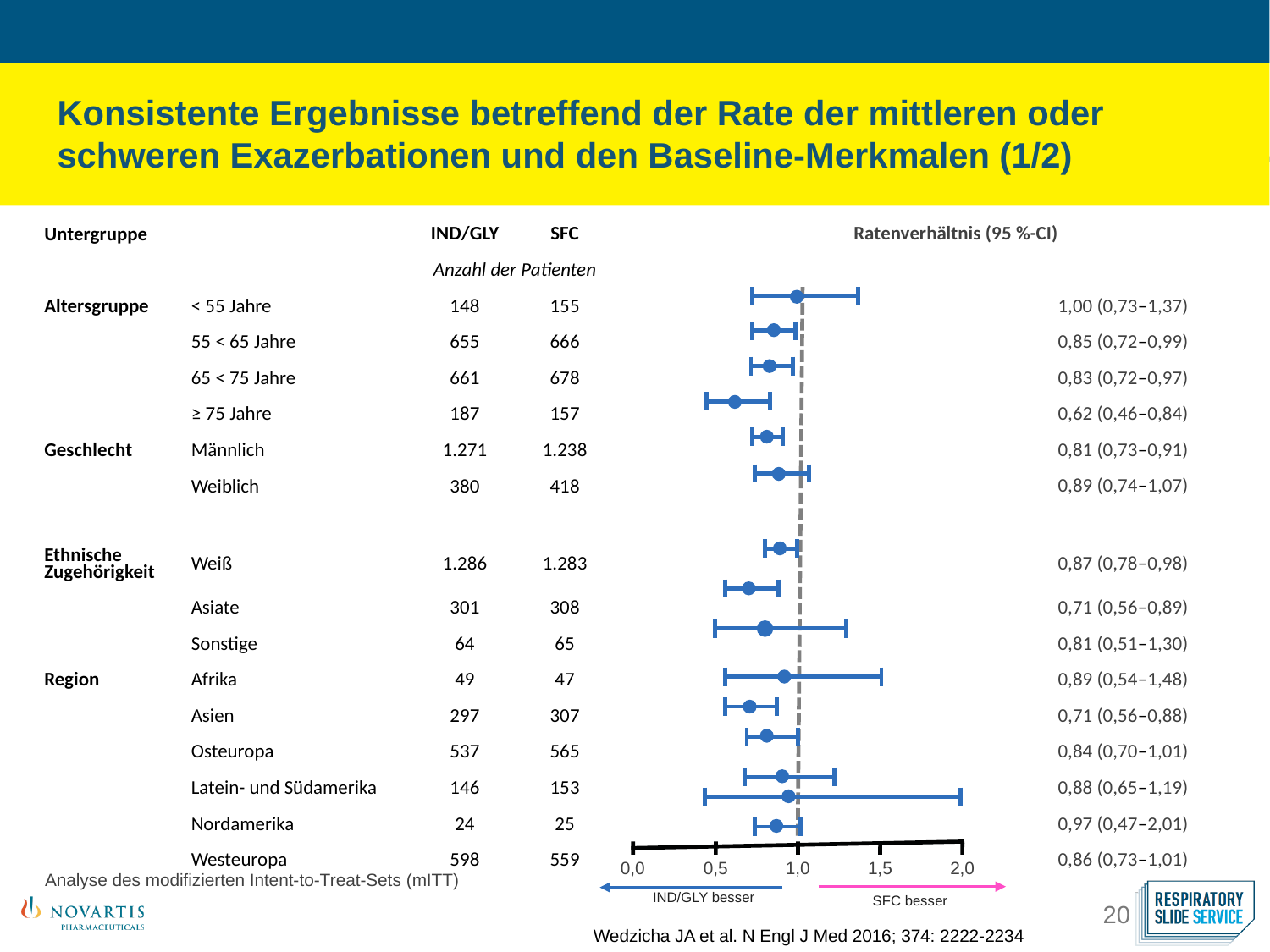

Konsistente Ergebnisse betreffend der Rate der mittleren oder schweren Exazerbationen und den Baseline-Merkmalen (1/2)
| Untergruppe |  | IND/GLY | SFC | Ratenverhältnis (95 %-CI) |  |
| --- | --- | --- | --- | --- | --- |
|  |  | Anzahl der Patienten |  |  |  |
| Altersgruppe | < 55 Jahre | 148 | 155 |  | 1,00 (0,73–1,37) |
|  | 55 < 65 Jahre | 655 | 666 |  | 0,85 (0,72–0,99) |
|  | 65 < 75 Jahre | 661 | 678 |  | 0,83 (0,72–0,97) |
|  | ≥ 75 Jahre | 187 | 157 |  | 0,62 (0,46–0,84) |
| Geschlecht | Männlich | 1.271 | 1.238 |  | 0,81 (0,73–0,91) |
|  | Weiblich | 380 | 418 |  | 0,89 (0,74–1,07) |
|  |  |  |  |  |  |
| Ethnische Zugehörigkeit | Weiß | 1.286 | 1.283 |  | 0,87 (0,78–0,98) |
|  | Asiate | 301 | 308 |  | 0,71 (0,56–0,89) |
|  | Sonstige | 64 | 65 |  | 0,81 (0,51–1,30) |
| Region | Afrika | 49 | 47 |  | 0,89 (0,54–1,48) |
|  | Asien | 297 | 307 |  | 0,71 (0,56–0,88) |
|  | Osteuropa | 537 | 565 |  | 0,84 (0,70–1,01) |
|  | Latein- und Südamerika | 146 | 153 |  | 0,88 (0,65–1,19) |
|  | Nordamerika | 24 | 25 |  | 0,97 (0,47–2,01) |
|  | Westeuropa | 598 | 559 |  | 0,86 (0,73–1,01) |

Analyse des modifizierten Intent-to-Treat-Sets (mITT)
0,0
0,5
1,0
1,5
2,0
IND/GLY besser
SFC besser
Wedzicha JA et al. N Engl J Med 2016; 374: 2222-2234